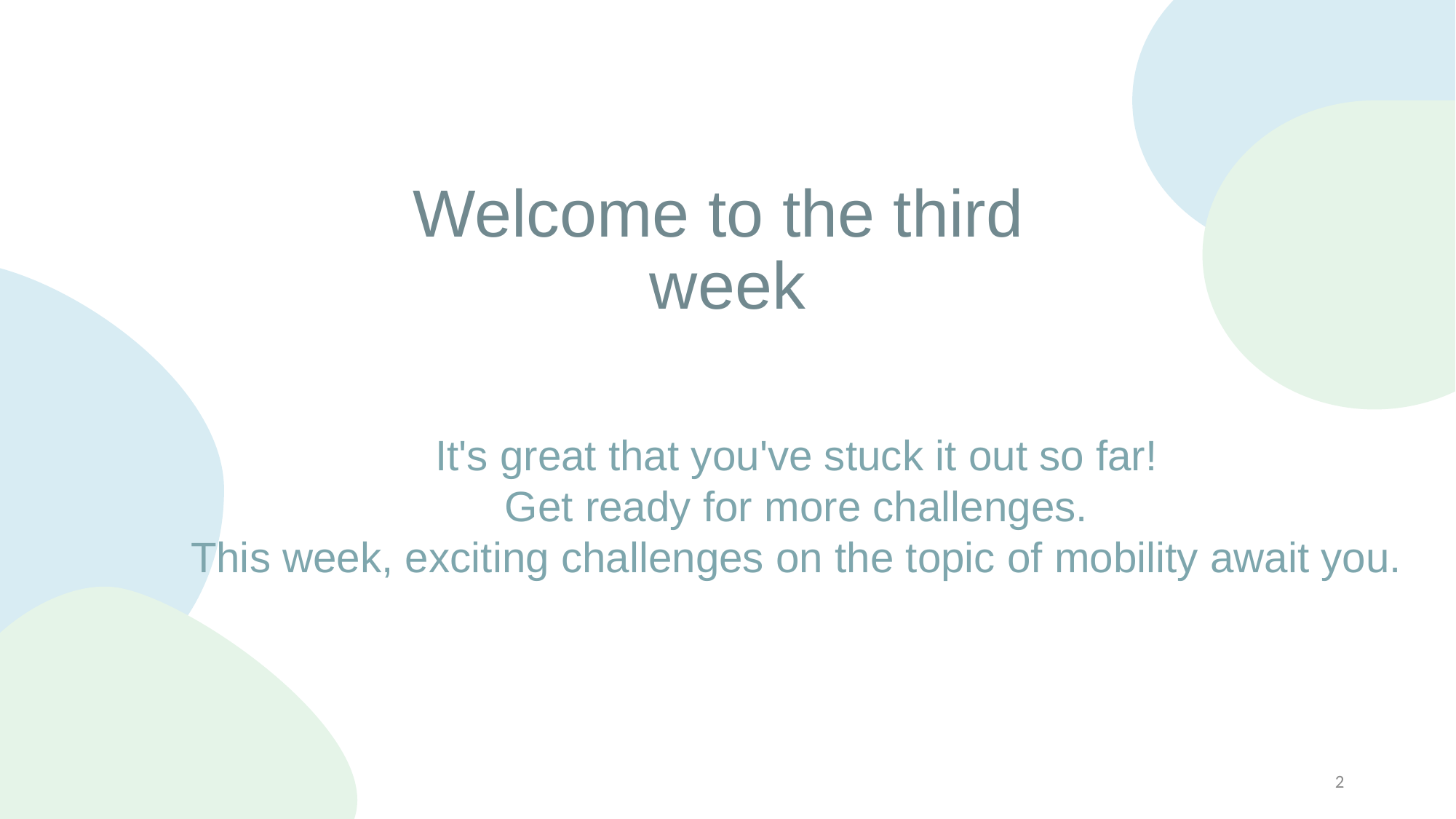

# Welcome to the third week

It's great that you've stuck it out so far!
Get ready for more challenges.
This week, exciting challenges on the topic of mobility await you.

2